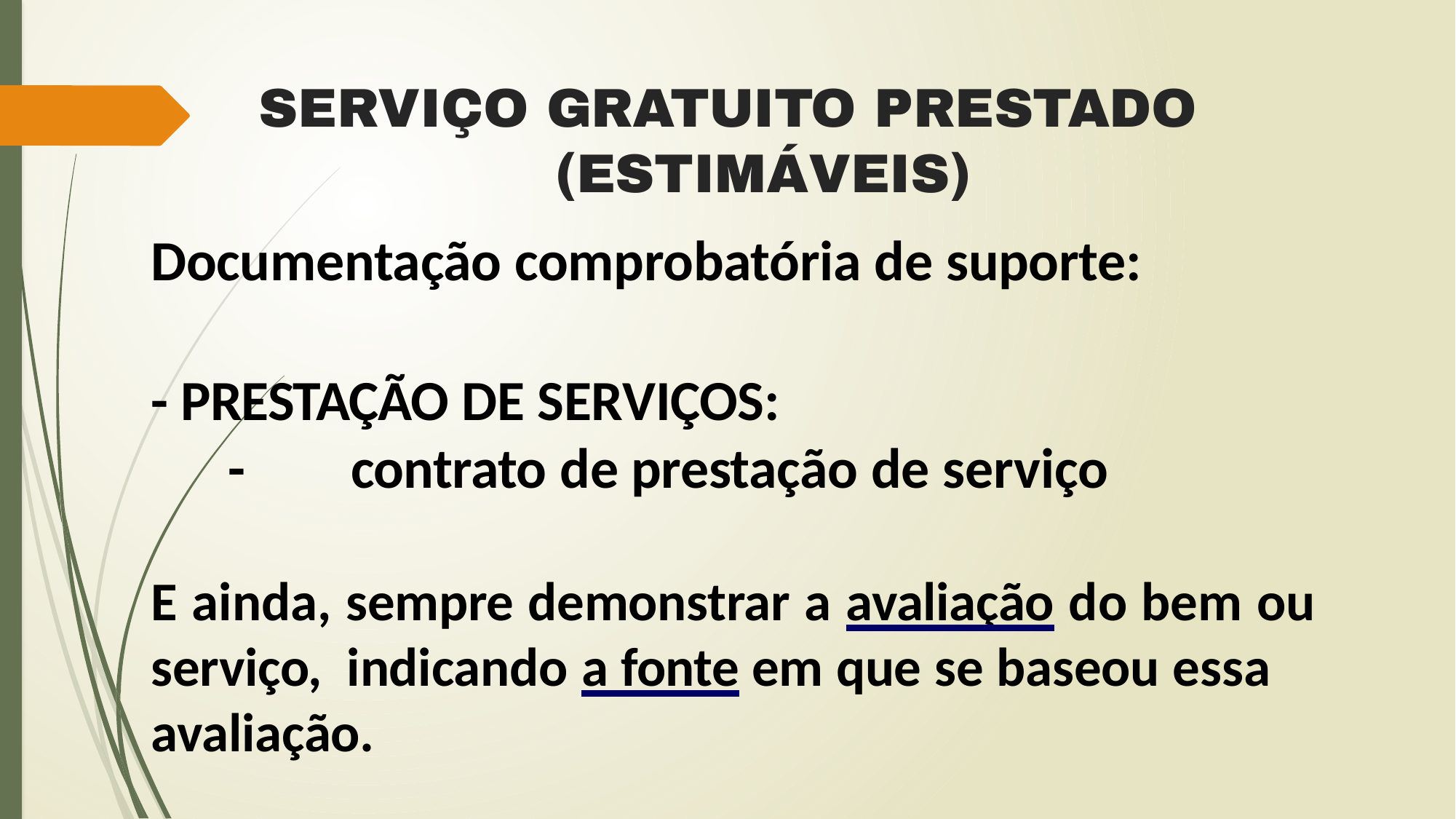

# SERVIÇO GRATUITO PRESTADO  (ESTIMÁVEIS)
Documentação comprobatória de suporte:

- PRESTAÇÃO DE SERVIÇOS:
-	contrato de prestação de serviço

E ainda, sempre demonstrar a avaliação do bem ou serviço,  indicando a fonte em que se baseou essa avaliação.